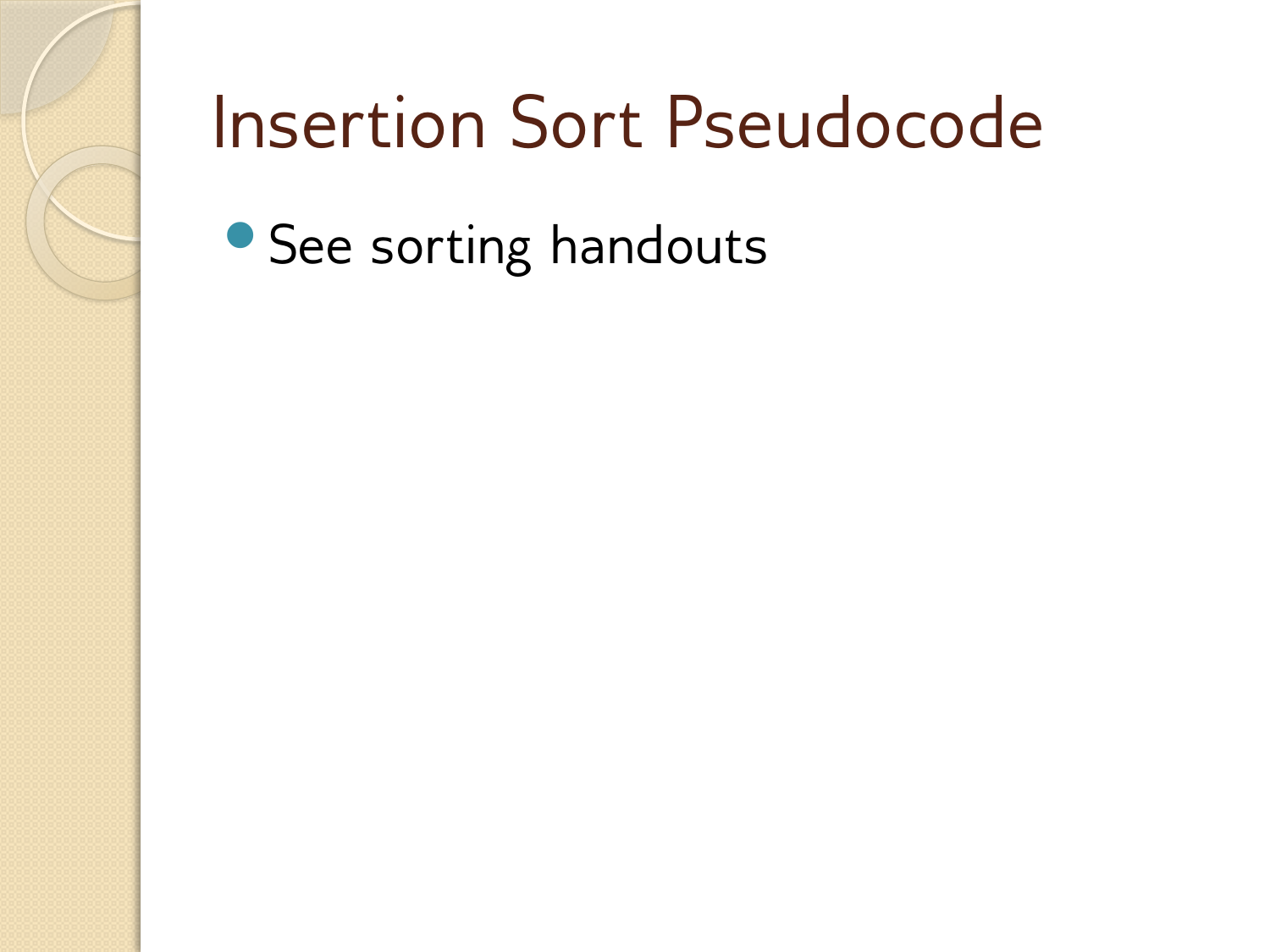

# Insertion Sort Pseudocode
See sorting handouts